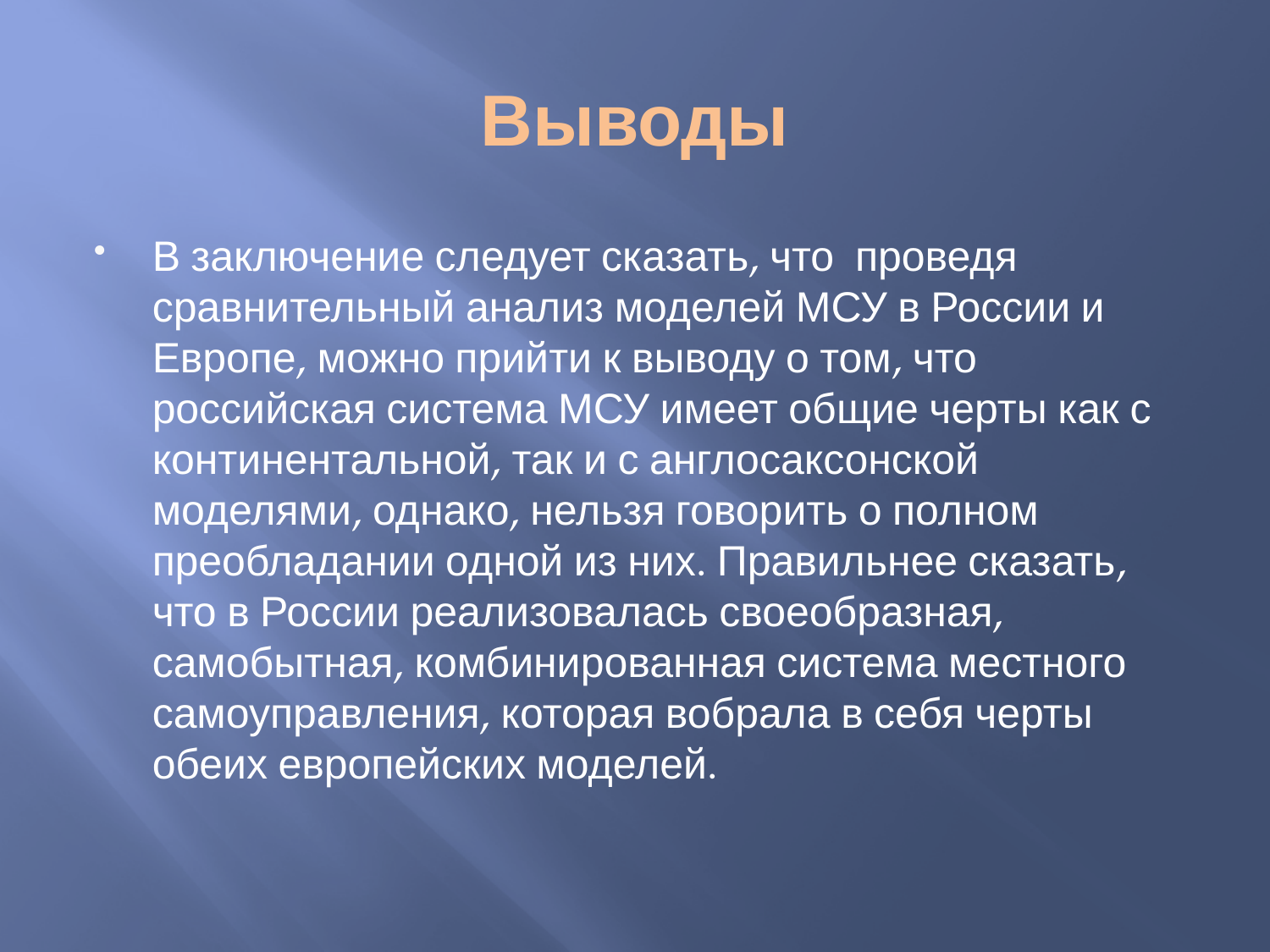

# Выводы
В заключение следует сказать, что  проведя сравнительный анализ моделей МСУ в России и Европе, можно прийти к выводу о том, что российская система МСУ имеет общие черты как с континентальной, так и с англосаксонской моделями, однако, нельзя говорить о полном преобладании одной из них. Правильнее сказать, что в России реализовалась своеобразная, самобытная, комбинированная система местного самоуправления, которая вобрала в себя черты обеих европейских моделей.